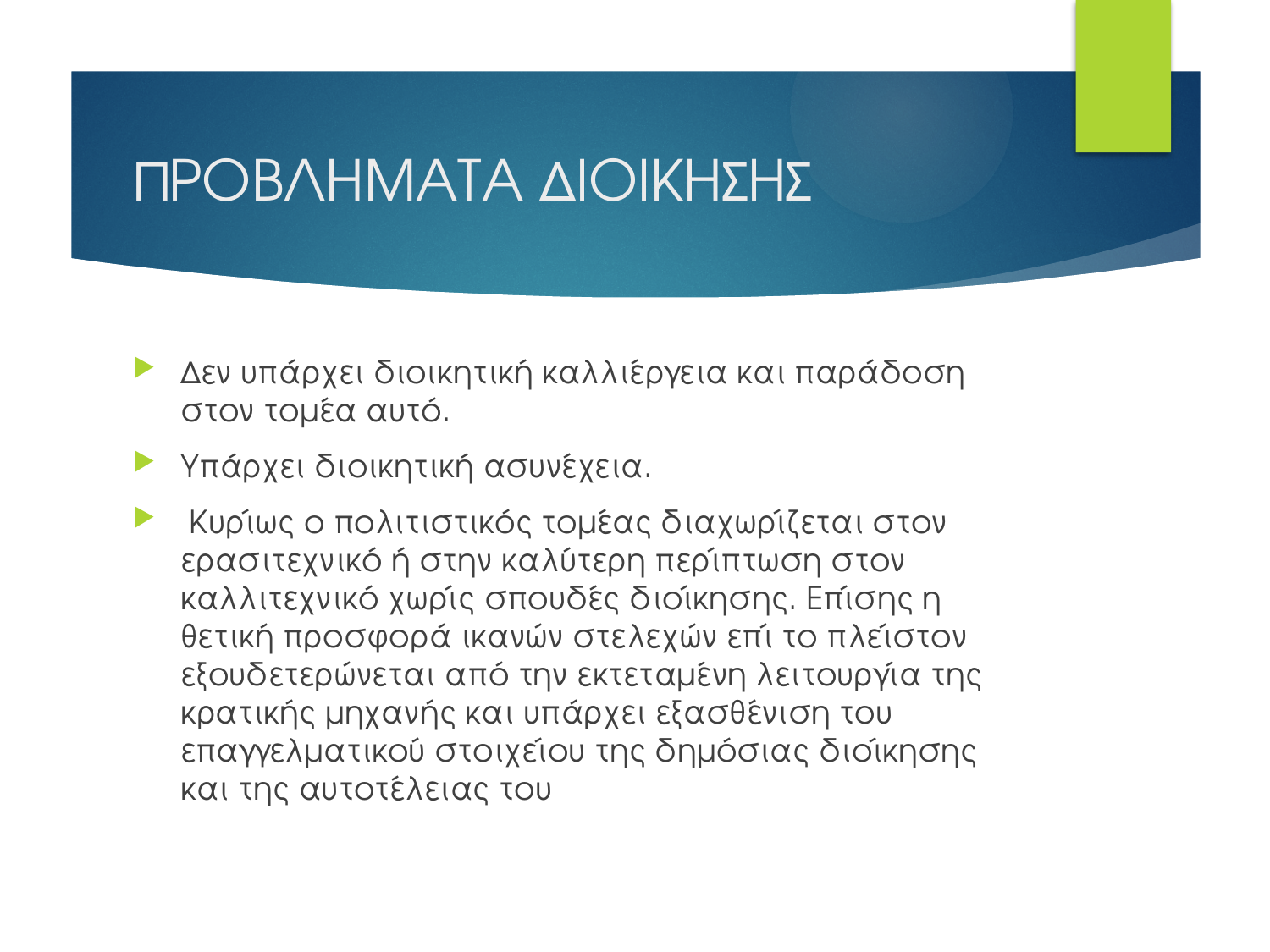

# ΠΡΟΒΛΗΜΑΤΑ ΔΙΟΙΚΗΣΗΣ
Δεν υπάρχει διοικητική καλλιέργεια και παράδοση στον τομέα αυτό.
Υπάρχει διοικητική ασυνέχεια.
 Κυρίως ο πολιτιστικός τομέας διαχωρίζεται στον ερασιτεχνικό ή στην καλύτερη περίπτωση στον καλλιτεχνικό χωρίς σπουδές διοίκησης. Επίσης η θετική προσφορά ικανών στελεχών επί το πλείστον εξουδετερώνεται από την εκτεταμένη λειτουργία της κρατικής μηχανής και υπάρχει εξασθένιση του επαγγελματικού στοιχείου της δημόσιας διοίκησης και της αυτοτέλειας του